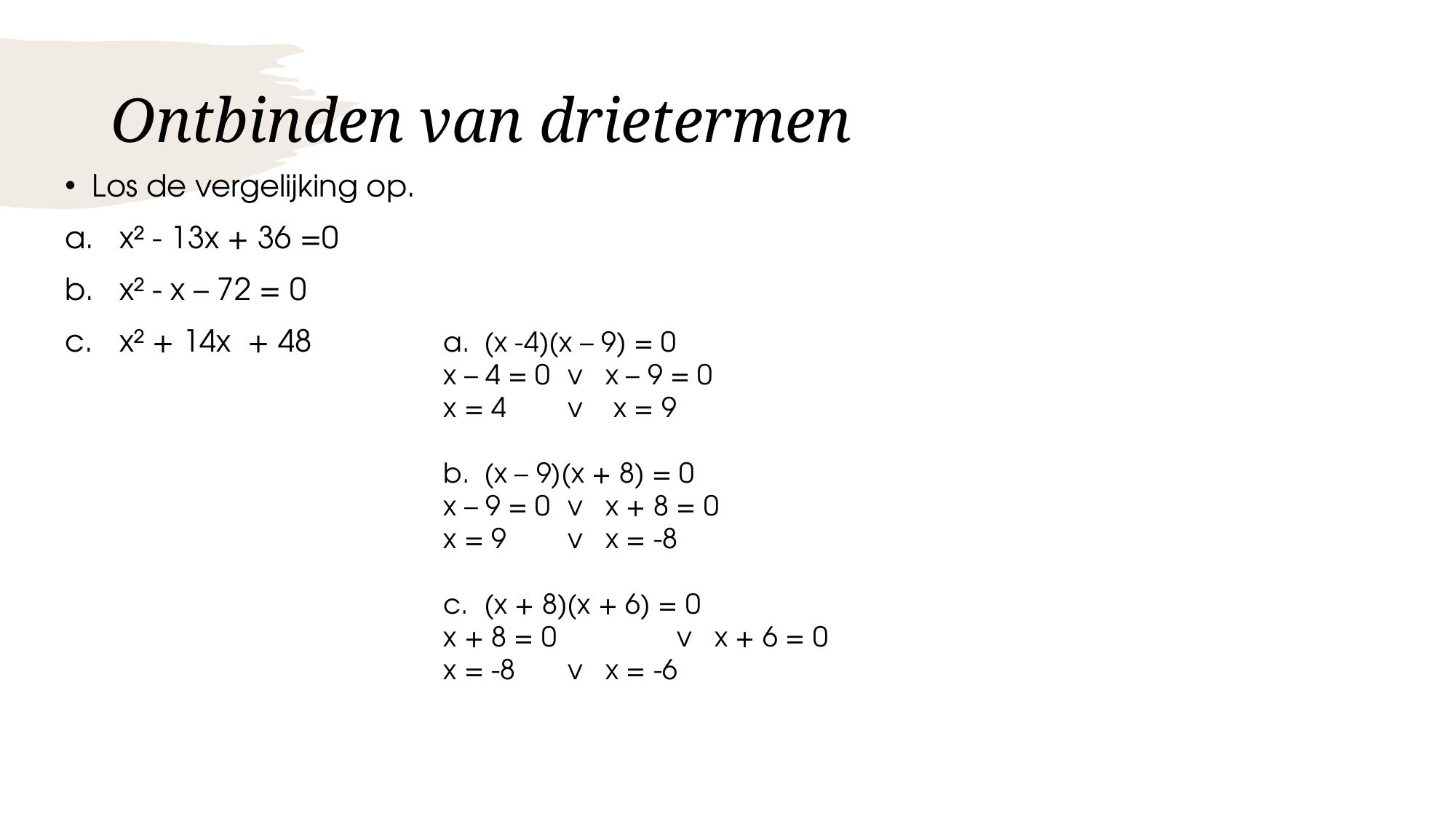

# Ontbinden van drietermen
Los de vergelijking op.
x² - 13x + 36 =0
x² - x – 72 = 0
x² + 14x  + 48
(x -4)(x – 9) = 0
x – 4 = 0	  v   x – 9 = 0
x = 4	  v    x = 9

(x – 9)(x + 8) = 0
x – 9 = 0	  v   x + 8 = 0
x = 9	  v   x = -8

(x + 8)(x + 6) = 0
x + 8 = 0	  v   x + 6 = 0
x = -8	  v   x = -6